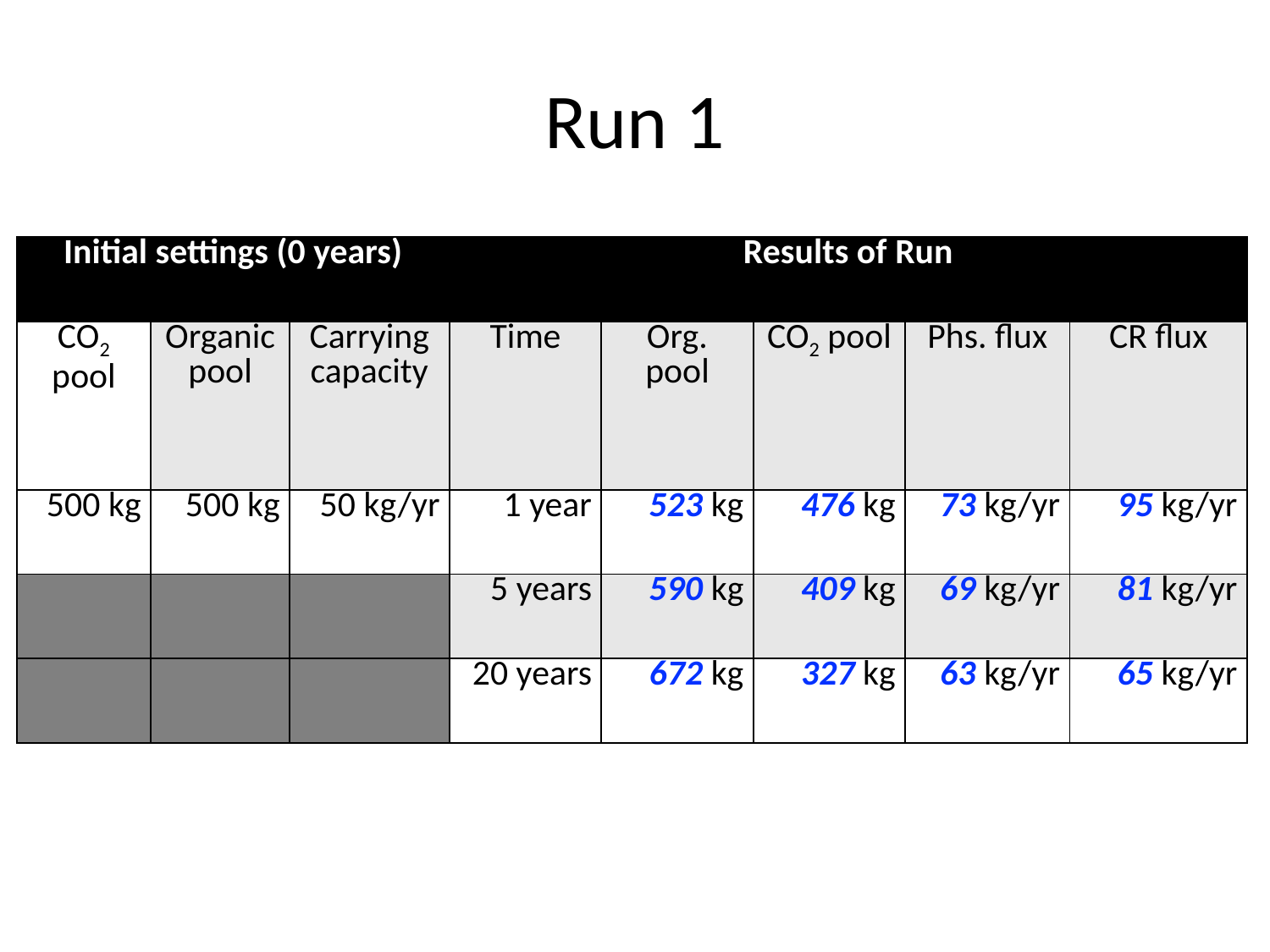

# Run 1
| Initial settings (0 years) |  |  | Results of Run |  |  |  |  |
| --- | --- | --- | --- | --- | --- | --- | --- |
| CO2 pool | Organic pool | Carrying capacity | Time | Org. pool | CO2 pool | Phs. flux | CR flux |
| 500 kg | 500 kg | 50 kg/yr | 1 year | 523 kg | 476 kg | 73 kg/yr | 95 kg/yr |
|  |  |  | 5 years | 590 kg | 409 kg | 69 kg/yr | 81 kg/yr |
|  |  |  | 20 years | 672 kg | 327 kg | 63 kg/yr | 65 kg/yr |